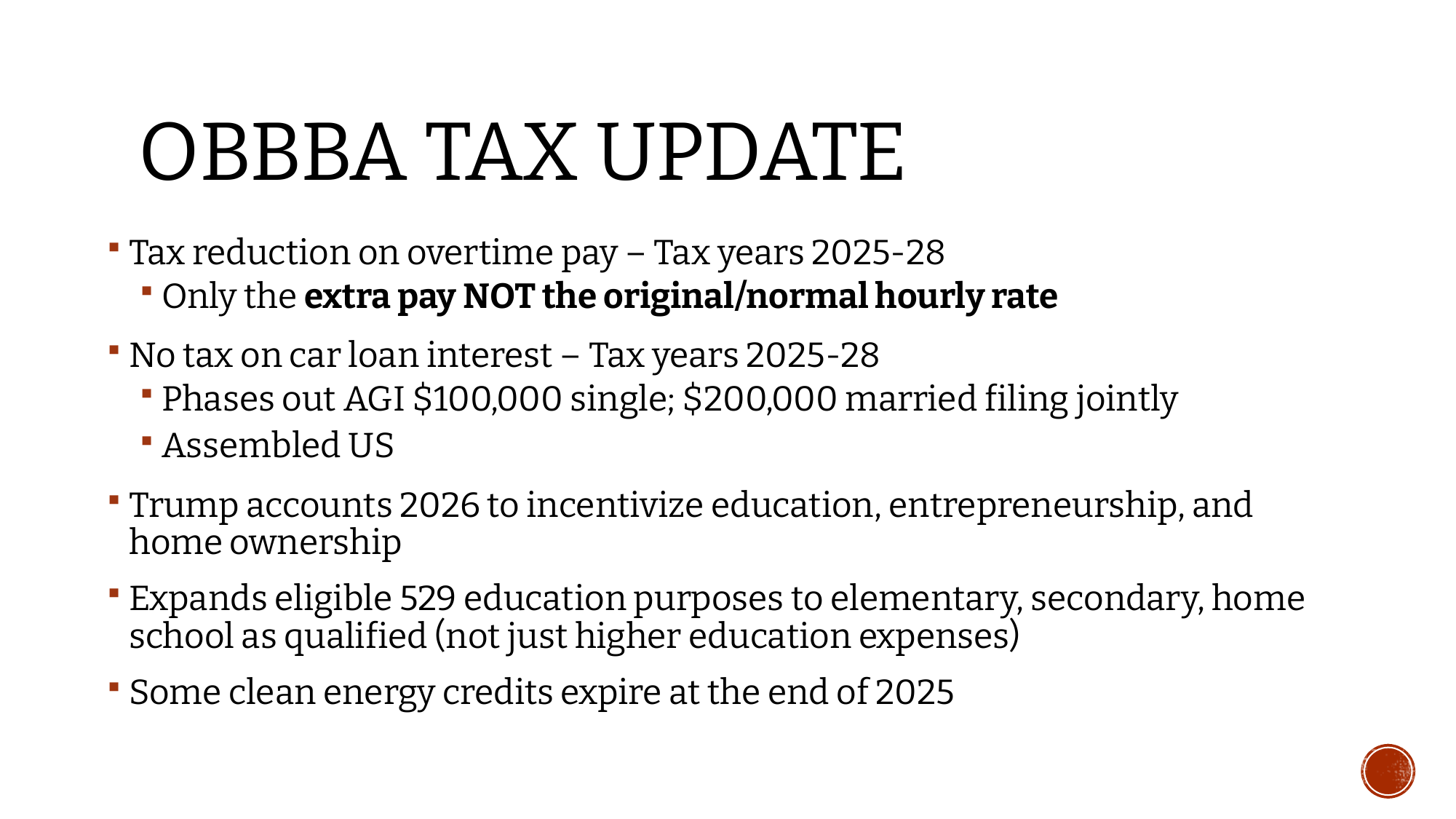

# OBBBA Tax update
Tax reduction on overtime pay – Tax years 2025-28
Only the extra pay NOT the original/normal hourly rate
No tax on car loan interest – Tax years 2025-28
Phases out AGI $100,000 single; $200,000 married filing jointly
Assembled US
Trump accounts 2026 to incentivize education, entrepreneurship, and home ownership
Expands eligible 529 education purposes to elementary, secondary, home school as qualified (not just higher education expenses)
Some clean energy credits expire at the end of 2025